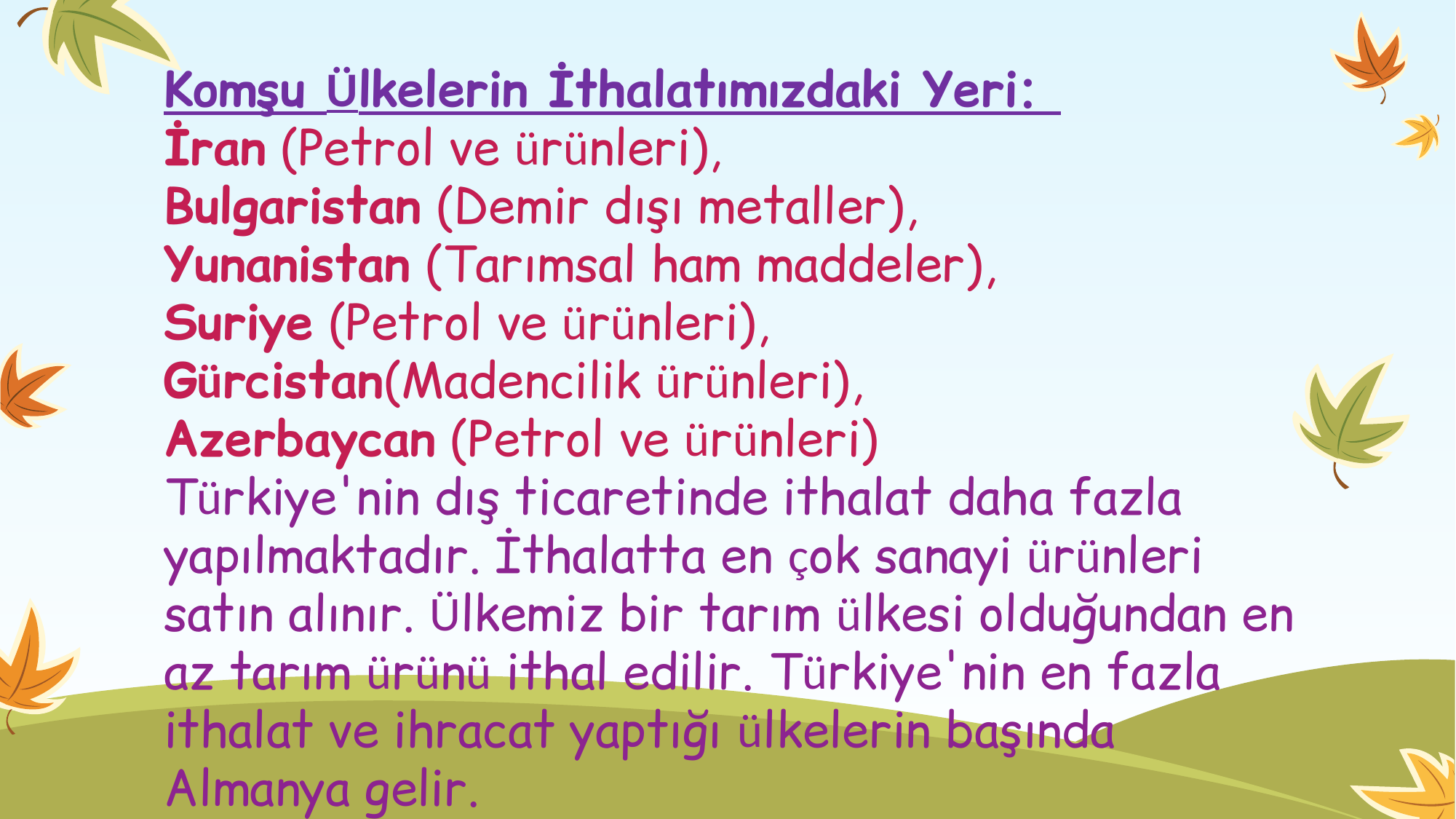

Komşu Ülkelerin İthalatımızdaki Yeri:
İran (Petrol ve ürünleri),
Bulgaristan (Demir dışı metaller),
Yunanistan (Tarımsal ham maddeler),
Suriye (Petrol ve ürünleri),
Gürcistan(Madencilik ürünleri),
Azerbaycan (Petrol ve ürünleri)
Türkiye'nin dış ticaretinde ithalat daha fazla yapılmaktadır. İthalatta en çok sanayi ürünleri satın alınır. Ülkemiz bir tarım ülkesi olduğundan en az tarım ürünü ithal edilir. Türkiye'nin en fazla ithalat ve ihracat yaptığı ülkelerin başında Almanya gelir.